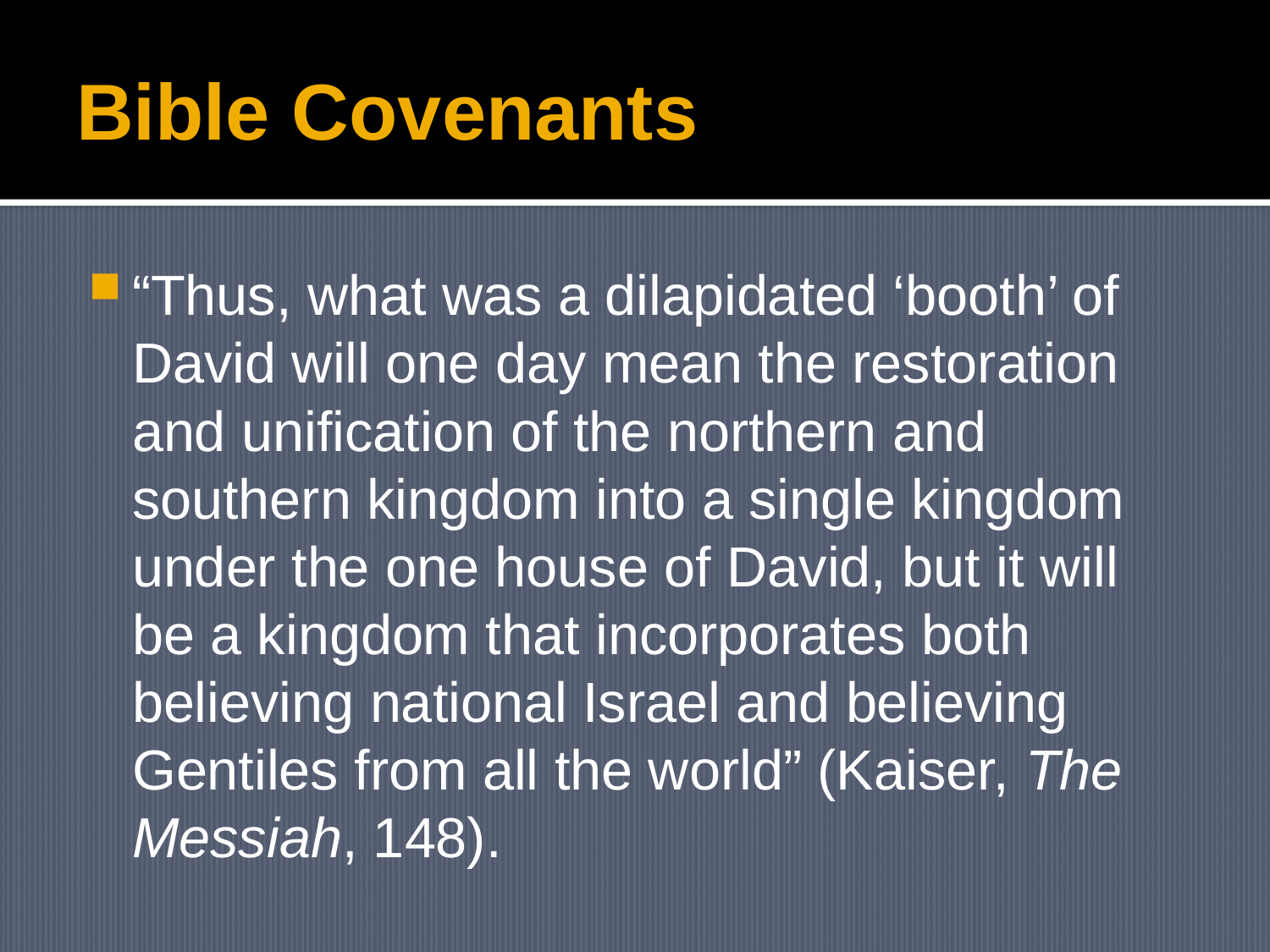

# Bible Covenants
“Thus, what was a dilapidated ‘booth’ of David will one day mean the restoration and unification of the northern and southern kingdom into a single kingdom under the one house of David, but it will be a kingdom that incorporates both believing national Israel and believing Gentiles from all the world” (Kaiser, The Messiah, 148).